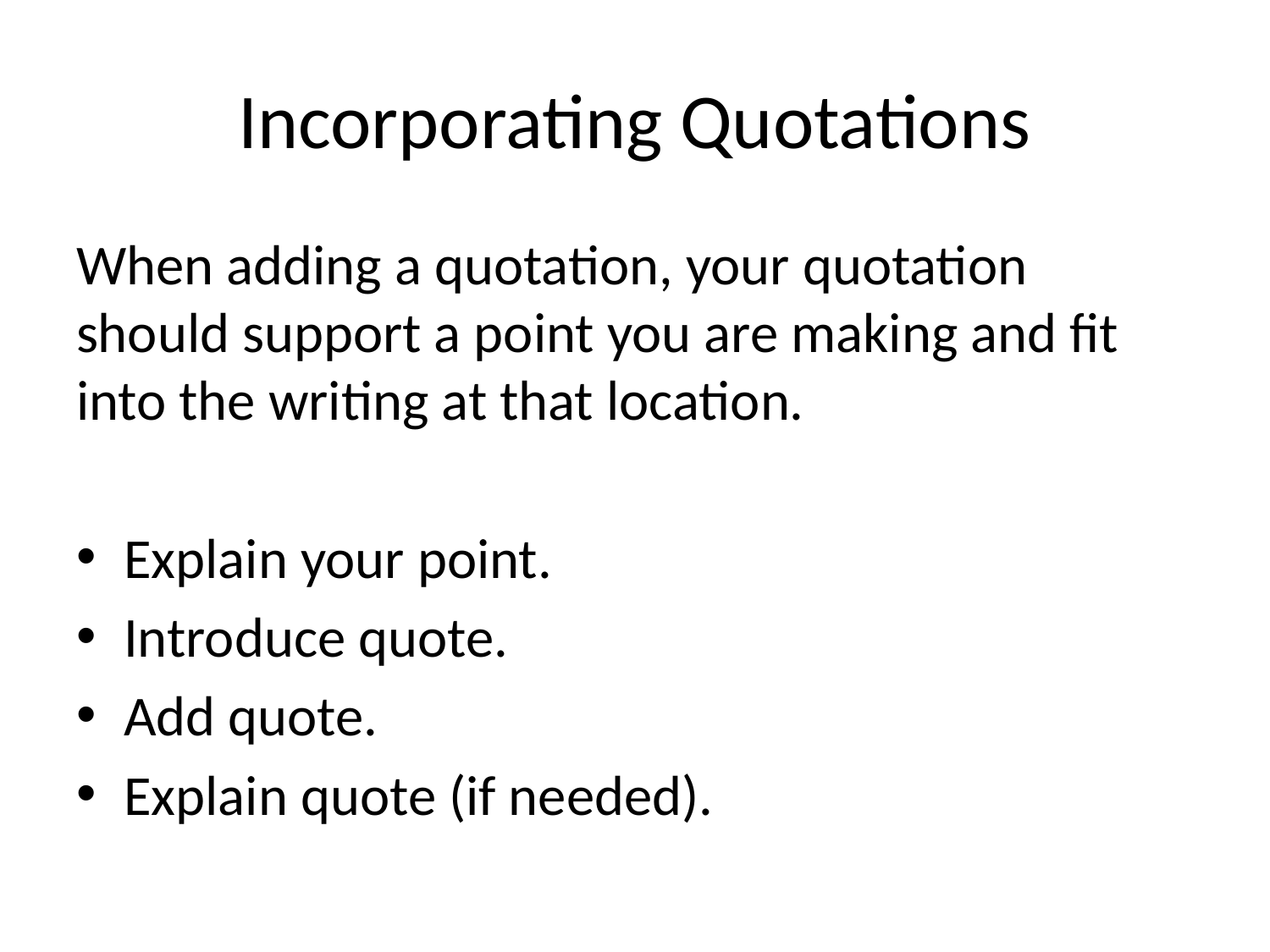

# Incorporating Quotations
When adding a quotation, your quotation should support a point you are making and fit into the writing at that location.

Explain your point.
Introduce quote.
Add quote.
Explain quote (if needed).